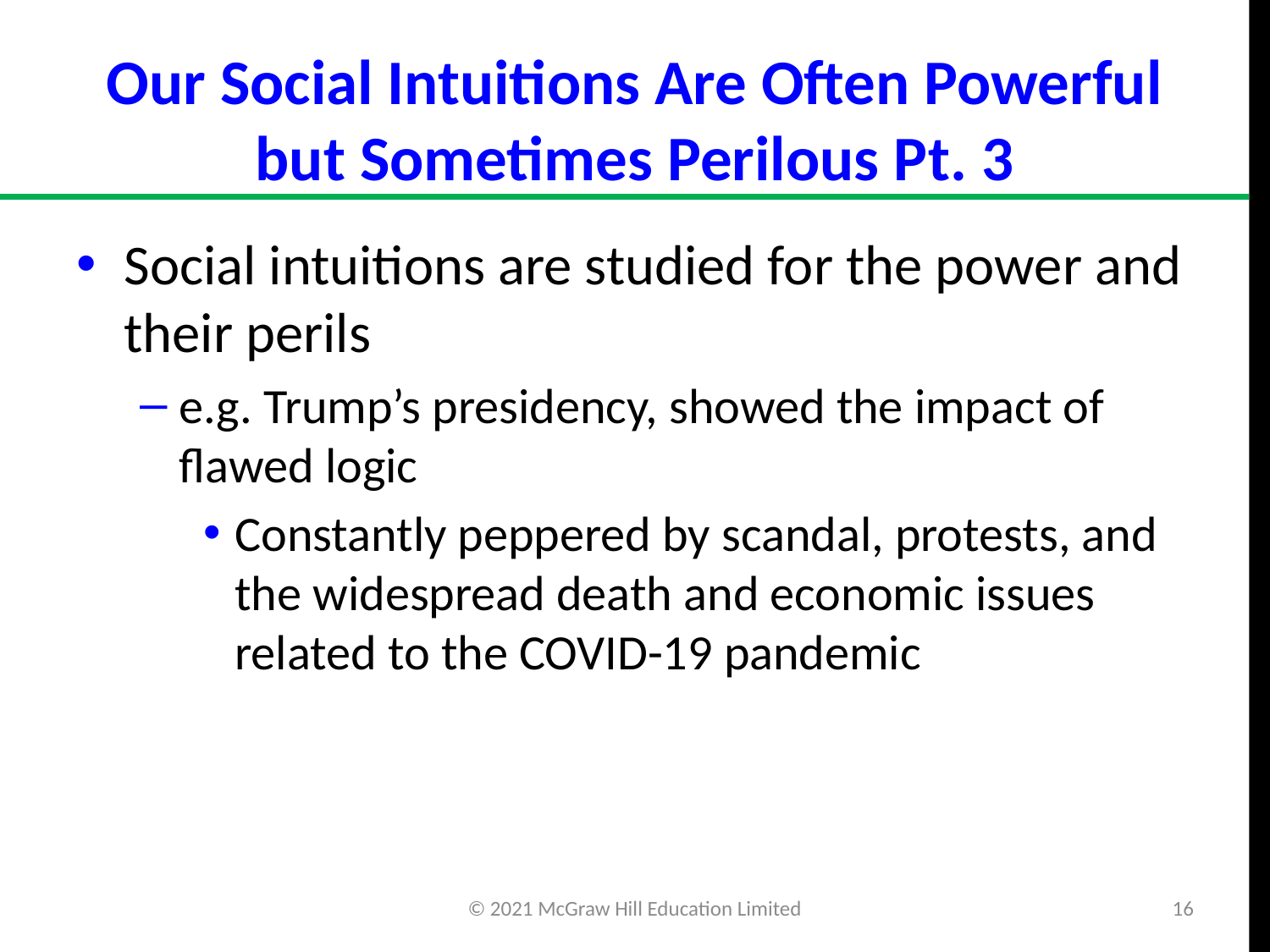

# Our Social Intuitions Are Often Powerful but Sometimes Perilous Pt. 3
Social intuitions are studied for the power and their perils
e.g. Trump’s presidency, showed the impact of flawed logic
Constantly peppered by scandal, protests, and the widespread death and economic issues related to the COVID-19 pandemic
© 2021 McGraw Hill Education Limited
16